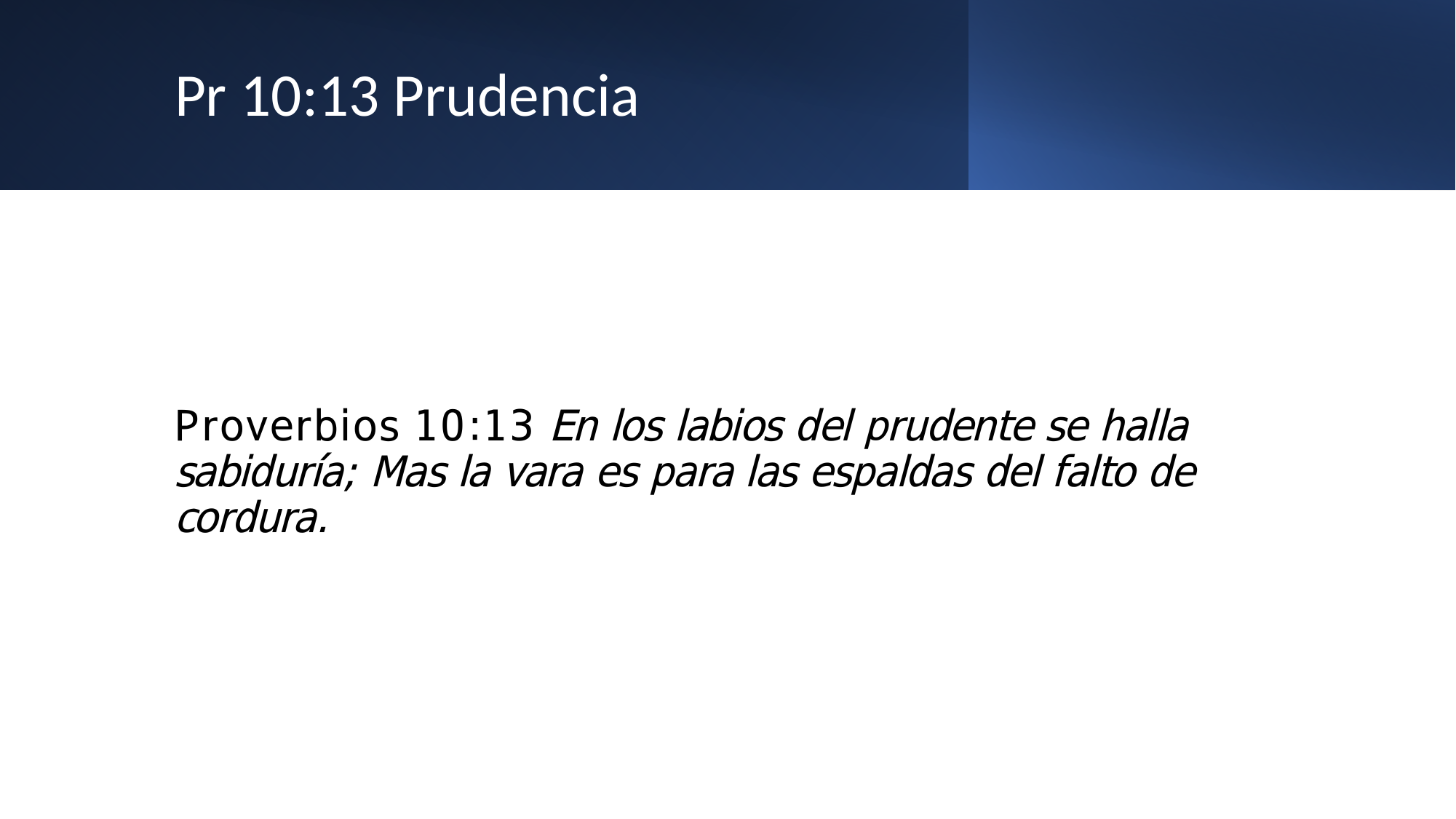

# Pr 10:13 Prudencia
Proverbios 10:13 En los labios del prudente se halla sabiduría; Mas la vara es para las espaldas del falto de cordura.